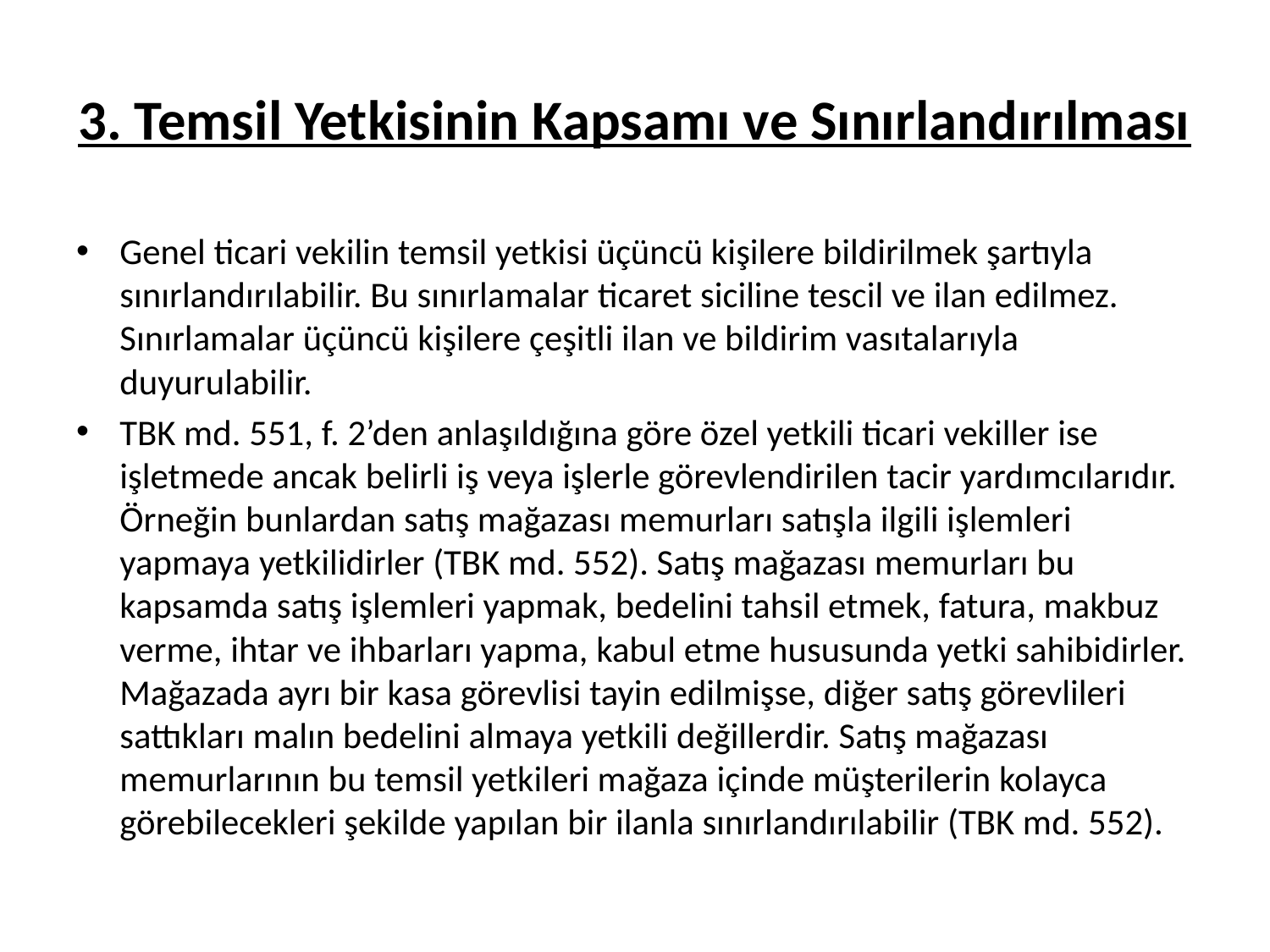

# 3. Temsil Yetkisinin Kapsamı ve Sınırlandırılması
Genel ticari vekilin temsil yetkisi üçüncü kişilere bildirilmek şartıyla sınırlandırılabilir. Bu sınırlamalar ticaret siciline tescil ve ilan edilmez. Sınırlamalar üçüncü kişilere çeşitli ilan ve bildirim vasıtalarıyla duyurulabilir.
TBK md. 551, f. 2’den anlaşıldığına göre özel yetkili ticari vekiller ise işletmede ancak belirli iş veya işlerle görevlendirilen tacir yardımcılarıdır. Örneğin bunlardan satış mağazası memurları satışla ilgili işlemleri yapmaya yetkilidirler (TBK md. 552). Satış mağazası memurları bu kapsamda satış işlemleri yapmak, bedelini tahsil etmek, fatura, makbuz verme, ihtar ve ihbarları yapma, kabul etme hususunda yetki sahibidirler. Mağazada ayrı bir kasa görevlisi tayin edilmişse, diğer satış görevlileri sattıkları malın bedelini almaya yetkili değillerdir. Satış mağazası memurlarının bu temsil yetkileri mağaza içinde müşterilerin kolayca görebilecekleri şekilde yapılan bir ilanla sınırlandırılabilir (TBK md. 552).